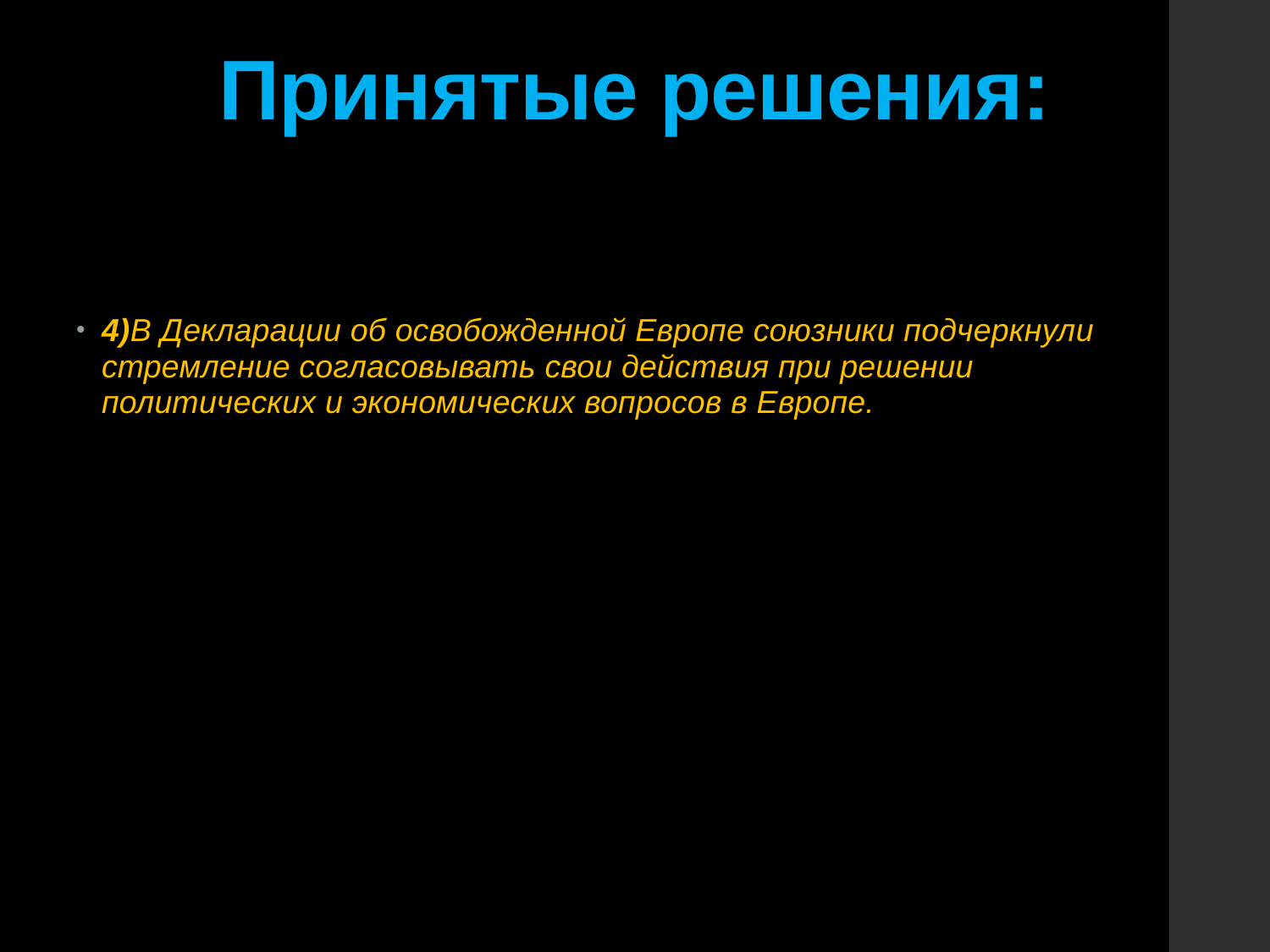

# Принятые решения:
4)В Декларации об освобожденной Европе союзники подчеркнули стремление согласовывать свои действия при решении политических и экономических вопросов в Европе.